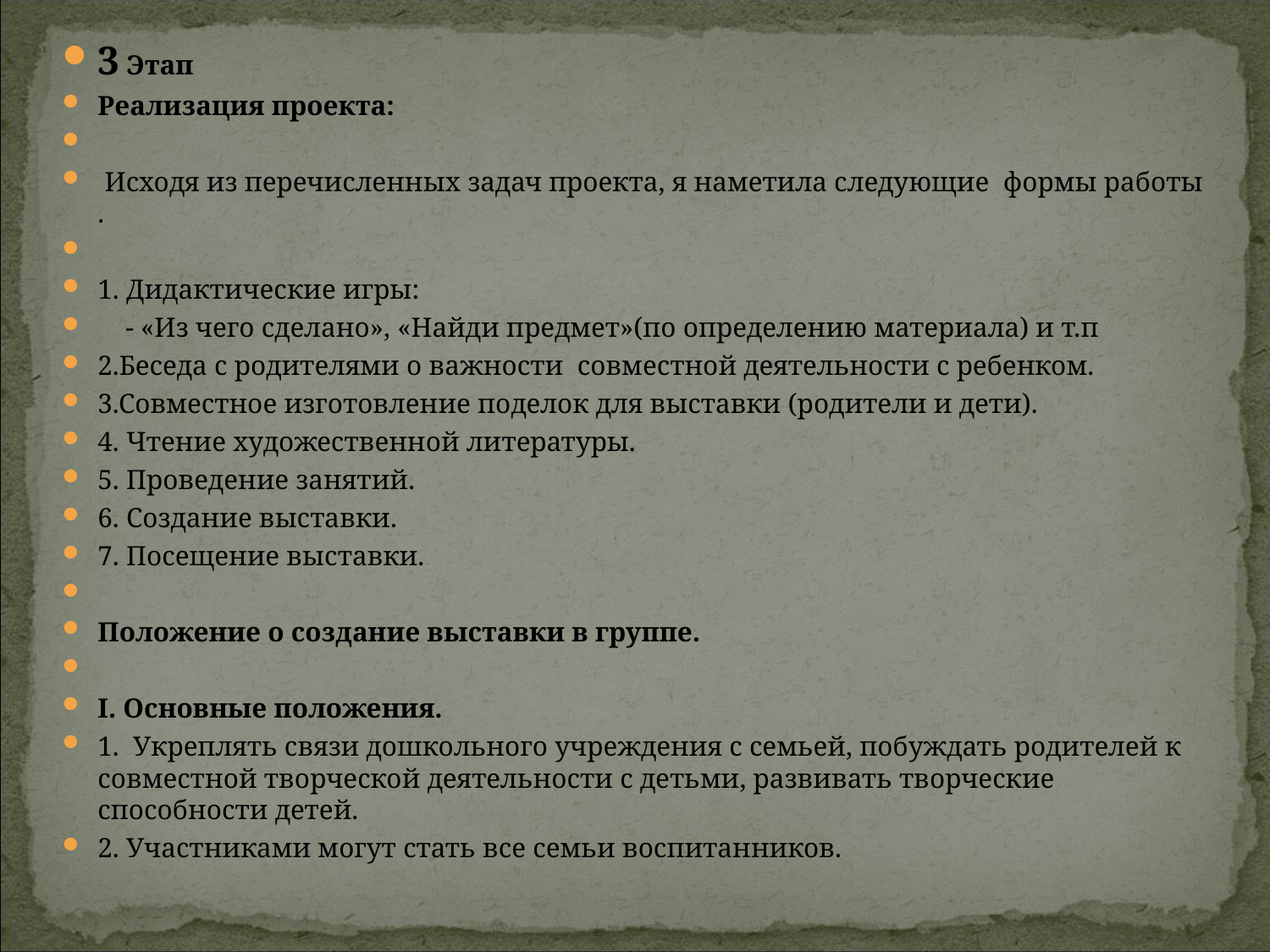

# .
3 Этап
Реализация проекта:

 Исходя из перечисленных задач проекта, я наметила следующие  формы работы .

1. Дидактические игры:
    - «Из чего сделано», «Найди предмет»(по определению материала) и т.п
2.Беседа с родителями о важности  совместной деятельности с ребенком.
3.Совместное изготовление поделок для выставки (родители и дети).
4. Чтение художественной литературы.
5. Проведение занятий.
6. Создание выставки.
7. Посещение выставки.

Положение о создание выставки в группе.

I. Основные положения.
1.  Укреплять связи дошкольного учреждения с семьей, побуждать родителей к совместной творческой деятельности с детьми, развивать творческие способности детей.
2. Участниками могут стать все семьи воспитанников.